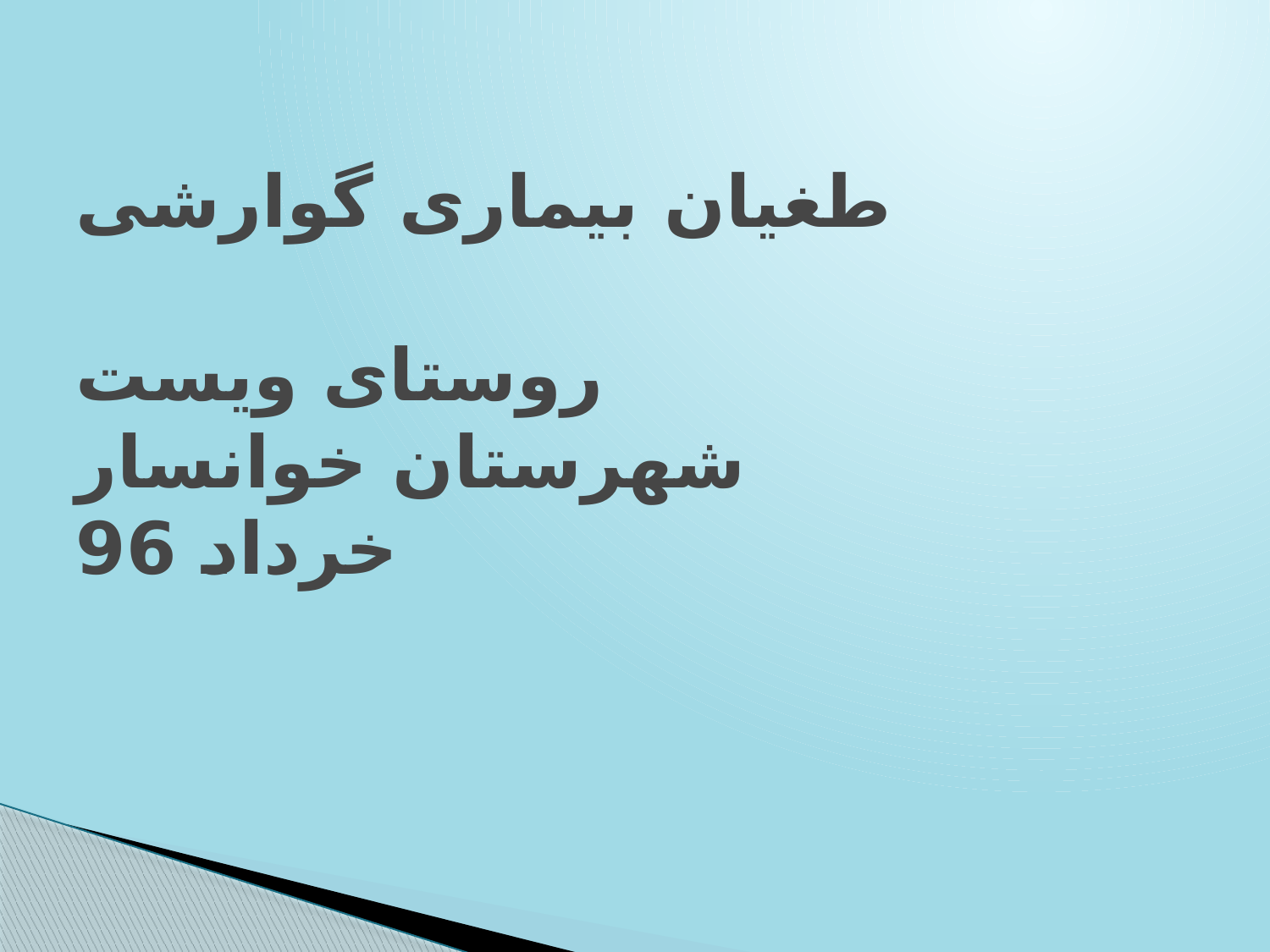

# طغیان بیماری گوارشی روستای ویست شهرستان خوانسار خرداد 96